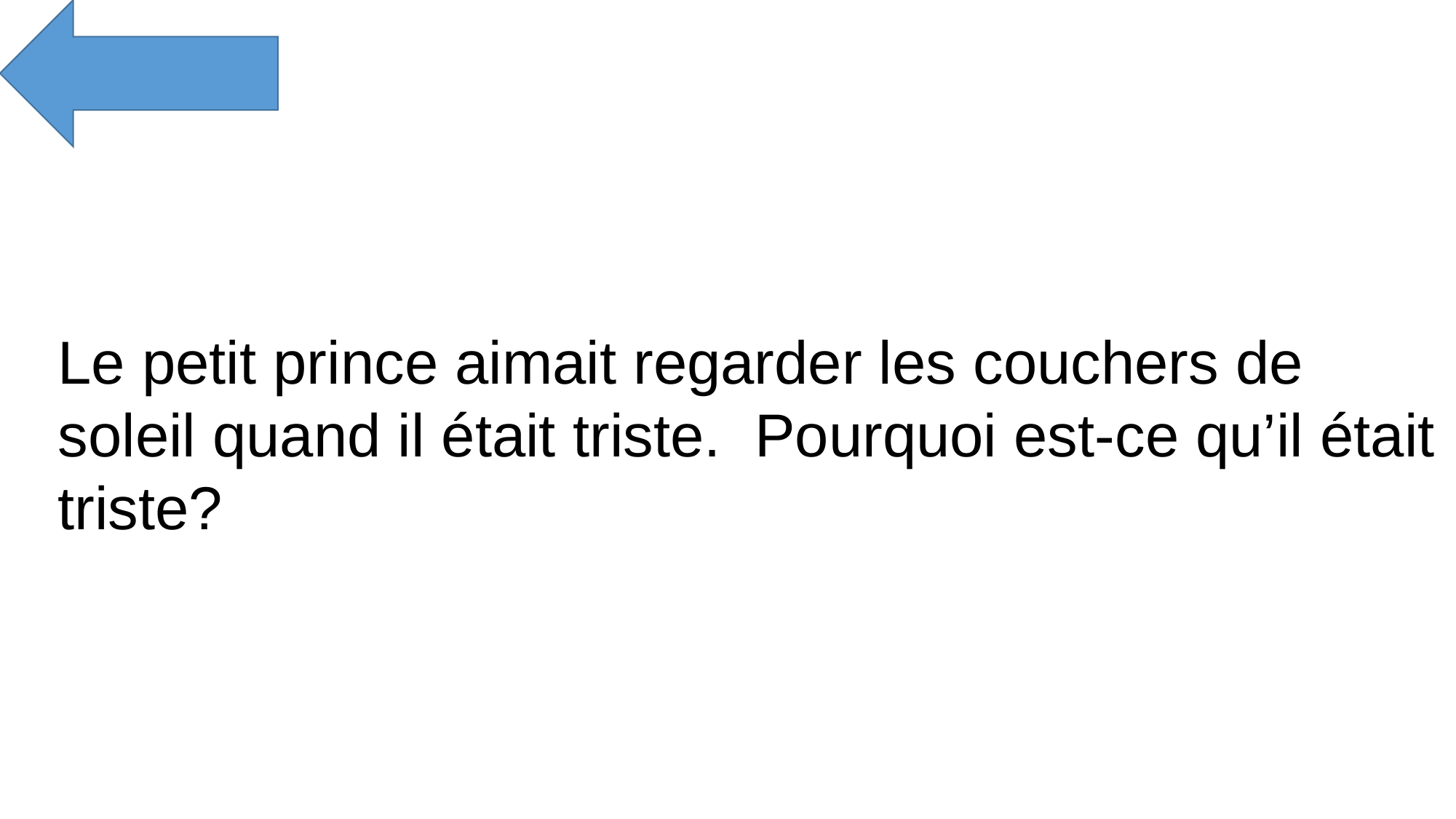

Le petit prince aimait regarder les couchers de soleil quand il était triste.  Pourquoi est-ce qu’il était triste?